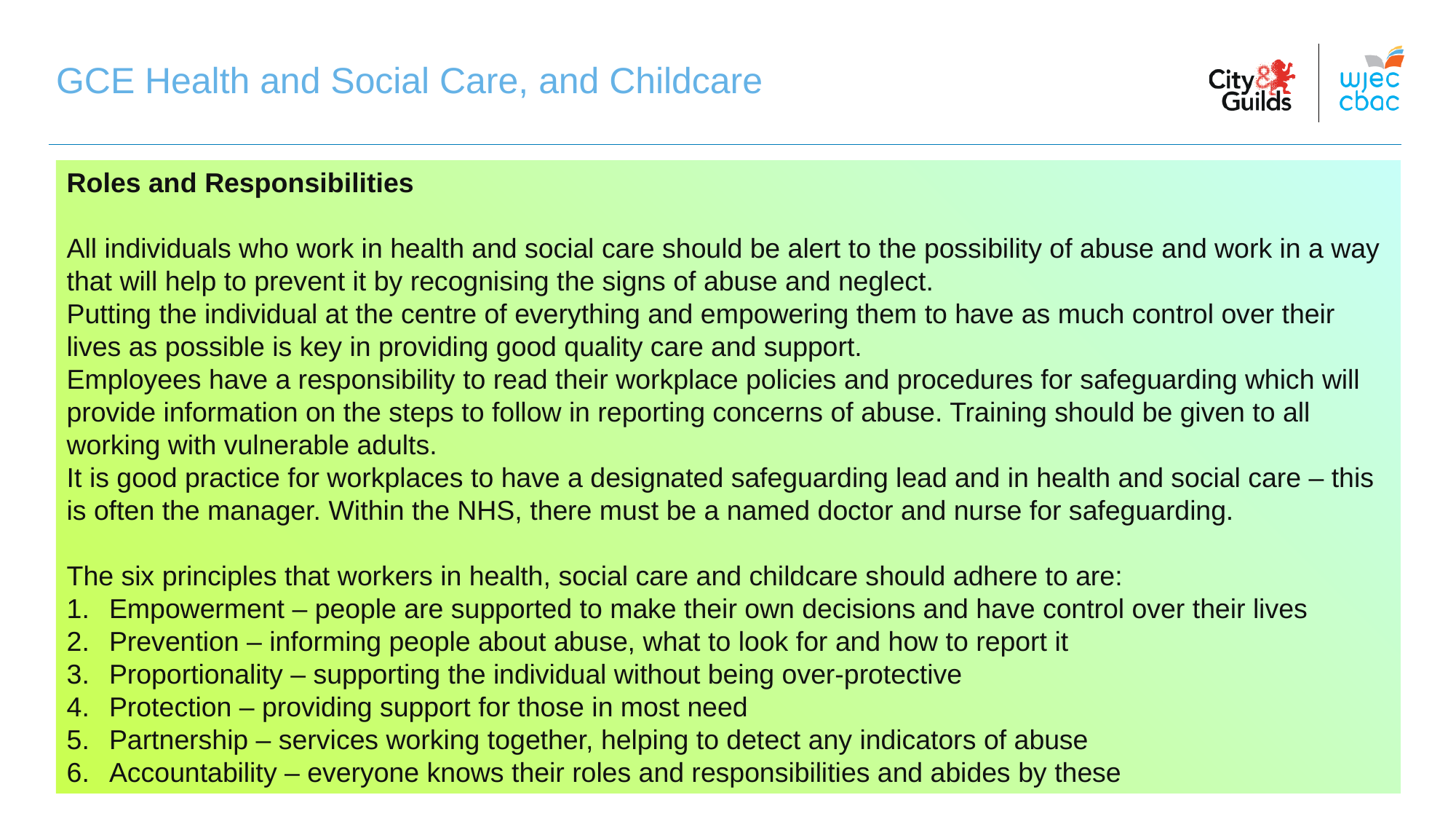

GCE Health and Social Care, and Childcare
Roles and Responsibilities
All individuals who work in health and social care should be alert to the possibility of abuse and work in a way that will help to prevent it by recognising the signs of abuse and neglect.
Putting the individual at the centre of everything and empowering them to have as much control over their lives as possible is key in providing good quality care and support.
Employees have a responsibility to read their workplace policies and procedures for safeguarding which will provide information on the steps to follow in reporting concerns of abuse. Training should be given to all working with vulnerable adults.
It is good practice for workplaces to have a designated safeguarding lead and in health and social care – this is often the manager. Within the NHS, there must be a named doctor and nurse for safeguarding.

The six principles that workers in health, social care and childcare should adhere to are:
Empowerment – people are supported to make their own decisions and have control over their lives
Prevention – informing people about abuse, what to look for and how to report it
Proportionality – supporting the individual without being over-protective
Protection – providing support for those in most need
Partnership – services working together, helping to detect any indicators of abuse
Accountability – everyone knows their roles and responsibilities and abides by these